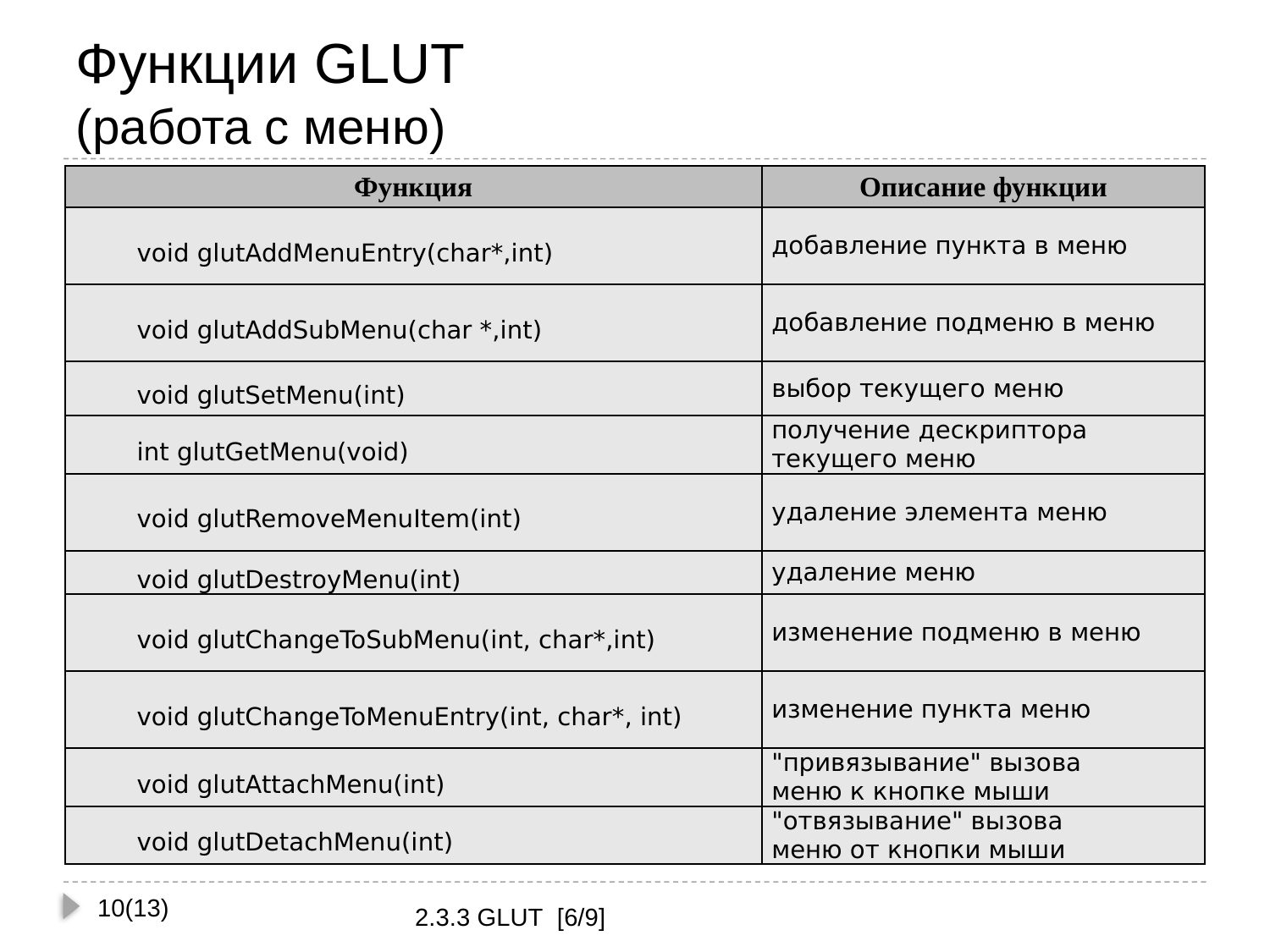

# Функции GLUT (работа с меню)
| Функция | Описание функции |
| --- | --- |
| void glutAddMenuEntry(char\*,int) | добавление пункта в меню |
| void glutAddSubMenu(char \*,int) | добавление подменю в меню |
| void glutSetMenu(int) | выбор текущего меню |
| int glutGetMenu(void) | получение дескриптора текущего меню |
| void glutRemoveMenuItem(int) | удаление элемента меню |
| void glutDestroyMenu(int) | удаление меню |
| void glutChangeToSubMenu(int, char\*,int) | изменение подменю в меню |
| void glutChangeToMenuEntry(int, char\*, int) | изменение пункта меню |
| void glutAttachMenu(int) | "привязывание" вызова меню к кнопке мыши |
| void glutDetachMenu(int) | "отвязывание" вызова меню от кнопки мыши |
10(13)
2.3.3 GLUT  [6/9]